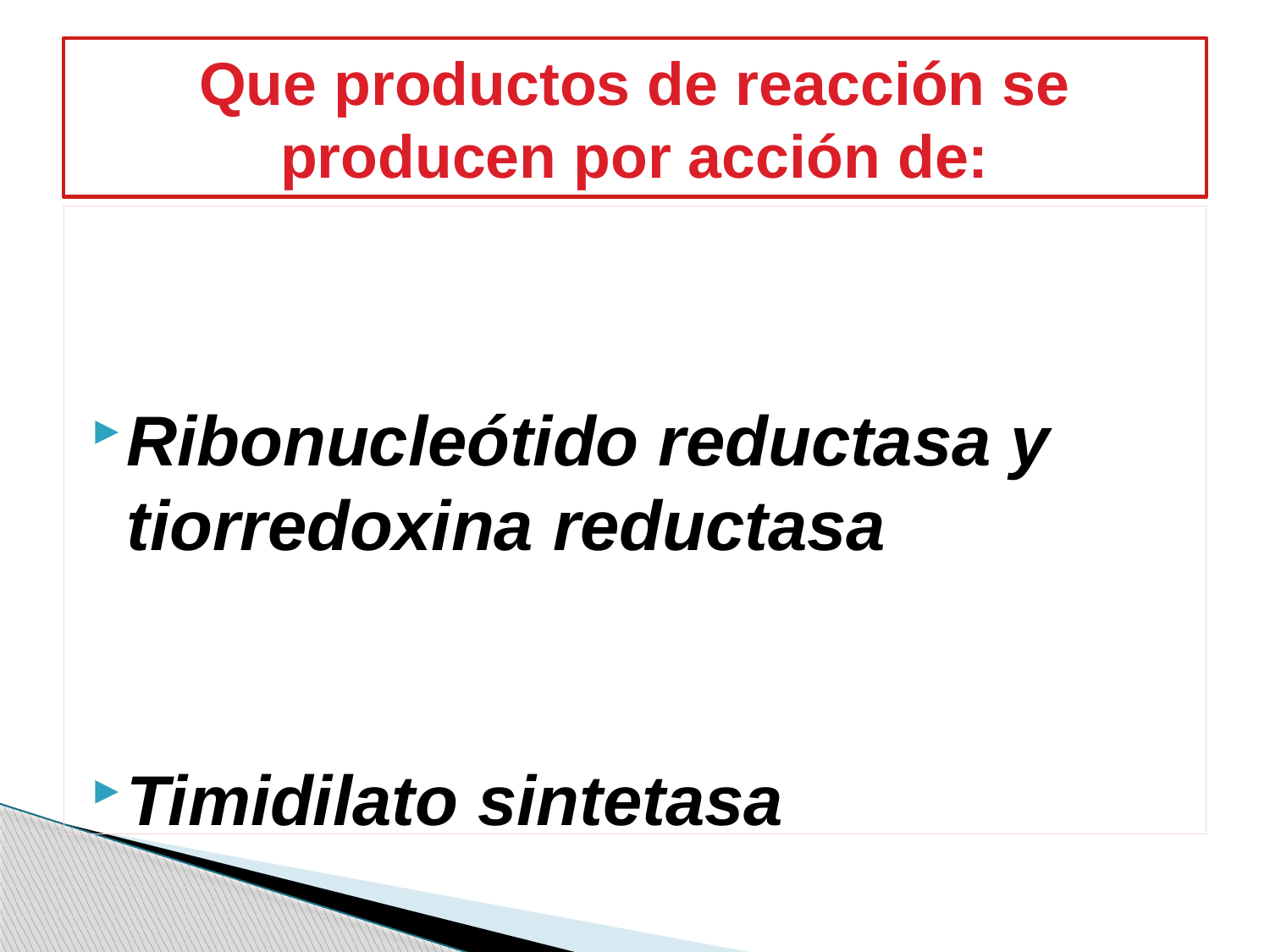

# Que productos de reacción se producen por acción de:

Ribonucleótido reductasa y tiorredoxina reductasa

Timidilato sintetasa